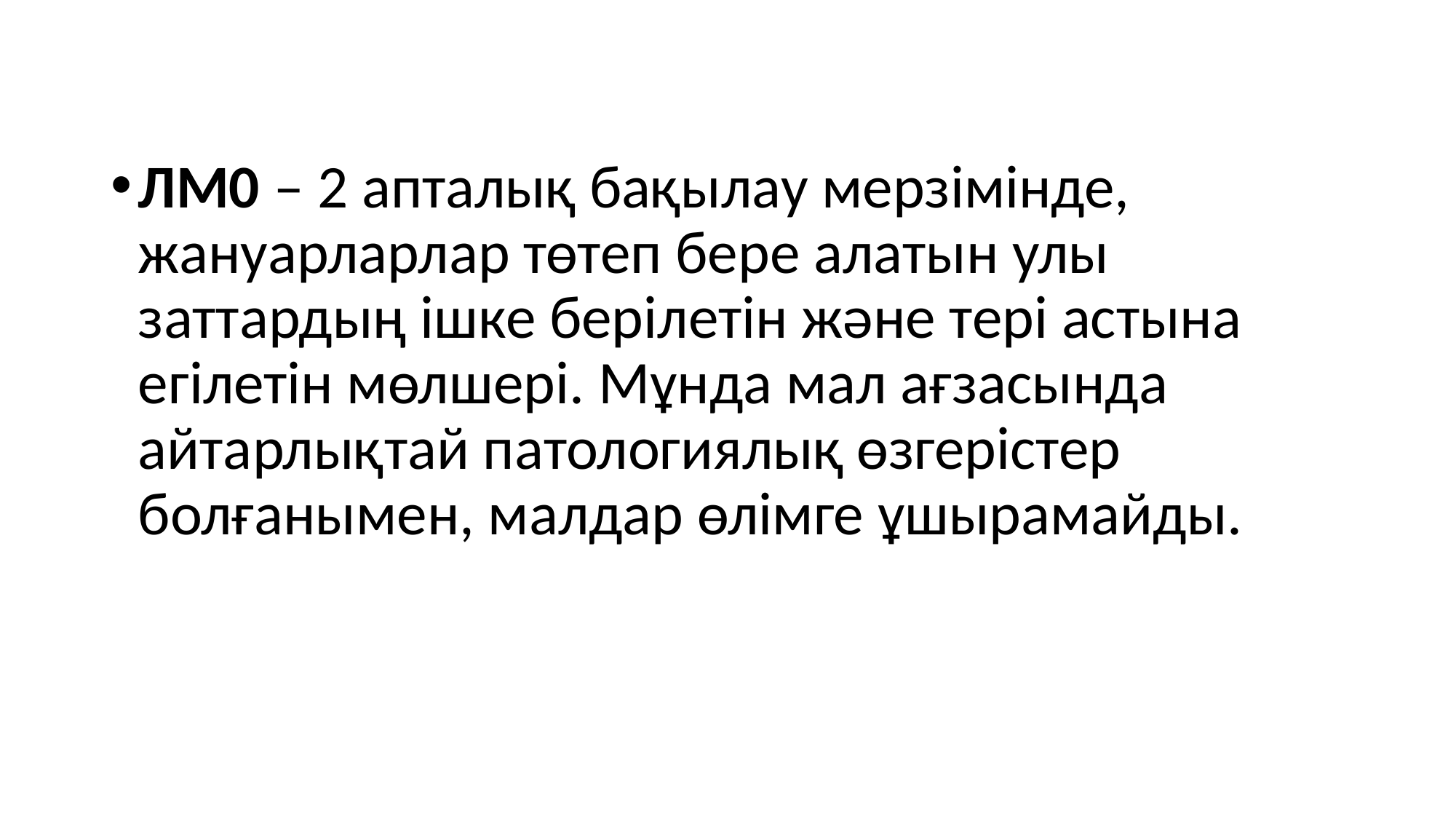

ЛМ0 – 2 апталық бақылау мерзімінде, жануарларлар төтеп бере алатын улы заттардың ішке берілетін және тері астына егілетін мөлшері. Мұнда мал ағзасында айтарлықтай патологиялық өзгерістер болғанымен, малдар өлімге ұшырамайды.